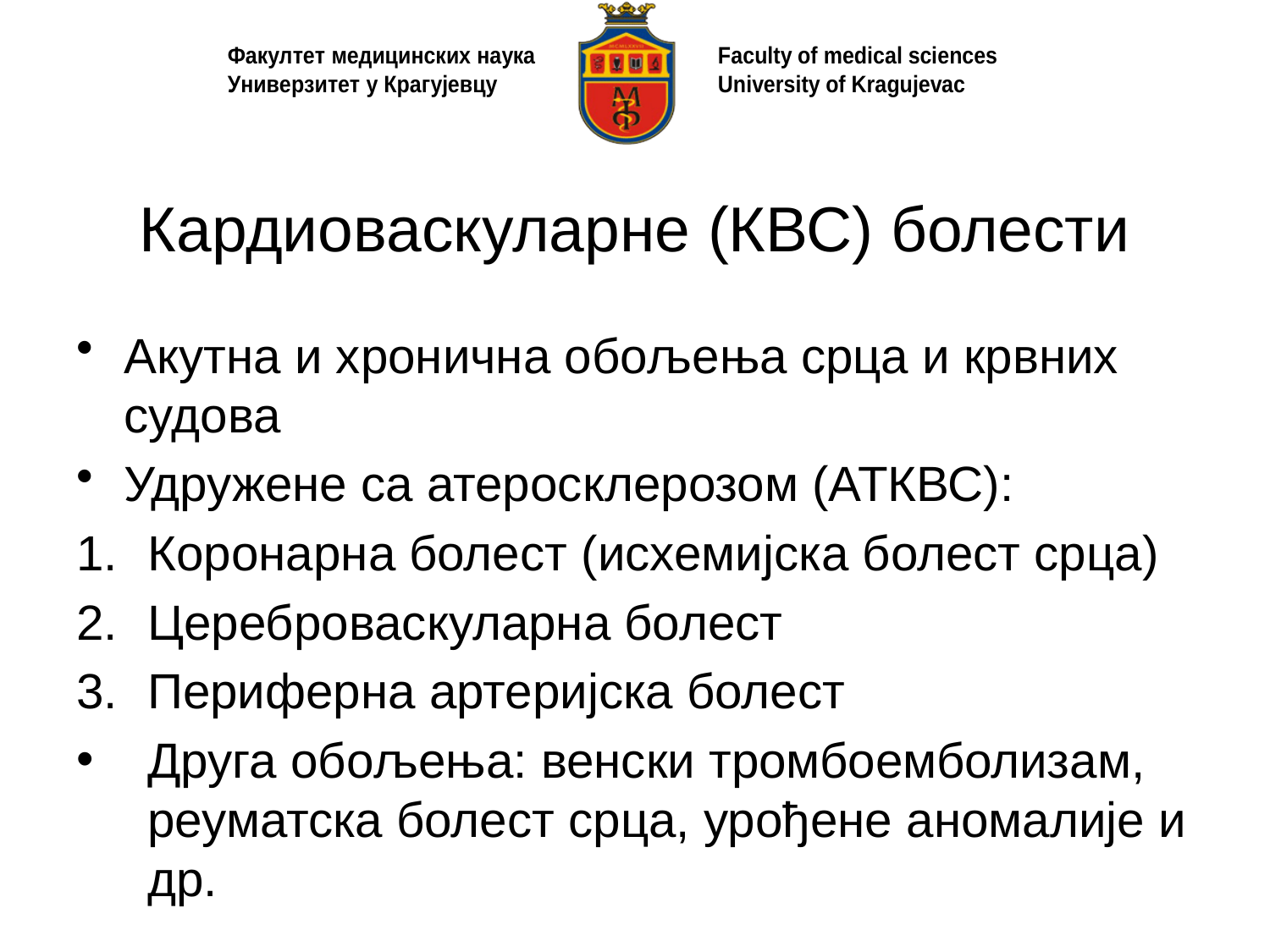

# Кардиоваскуларне (КВС) болести
Акутна и хронична обољења срца и крвних судова
Удружене са атеросклерозом (АТКВС):
Коронарна болест (исхемијска болест срца)
Цереброваскуларна болест
Периферна артеријска болест
Друга обољења: венски тромбоемболизам, реуматска болест срца, урођене аномалије и др.